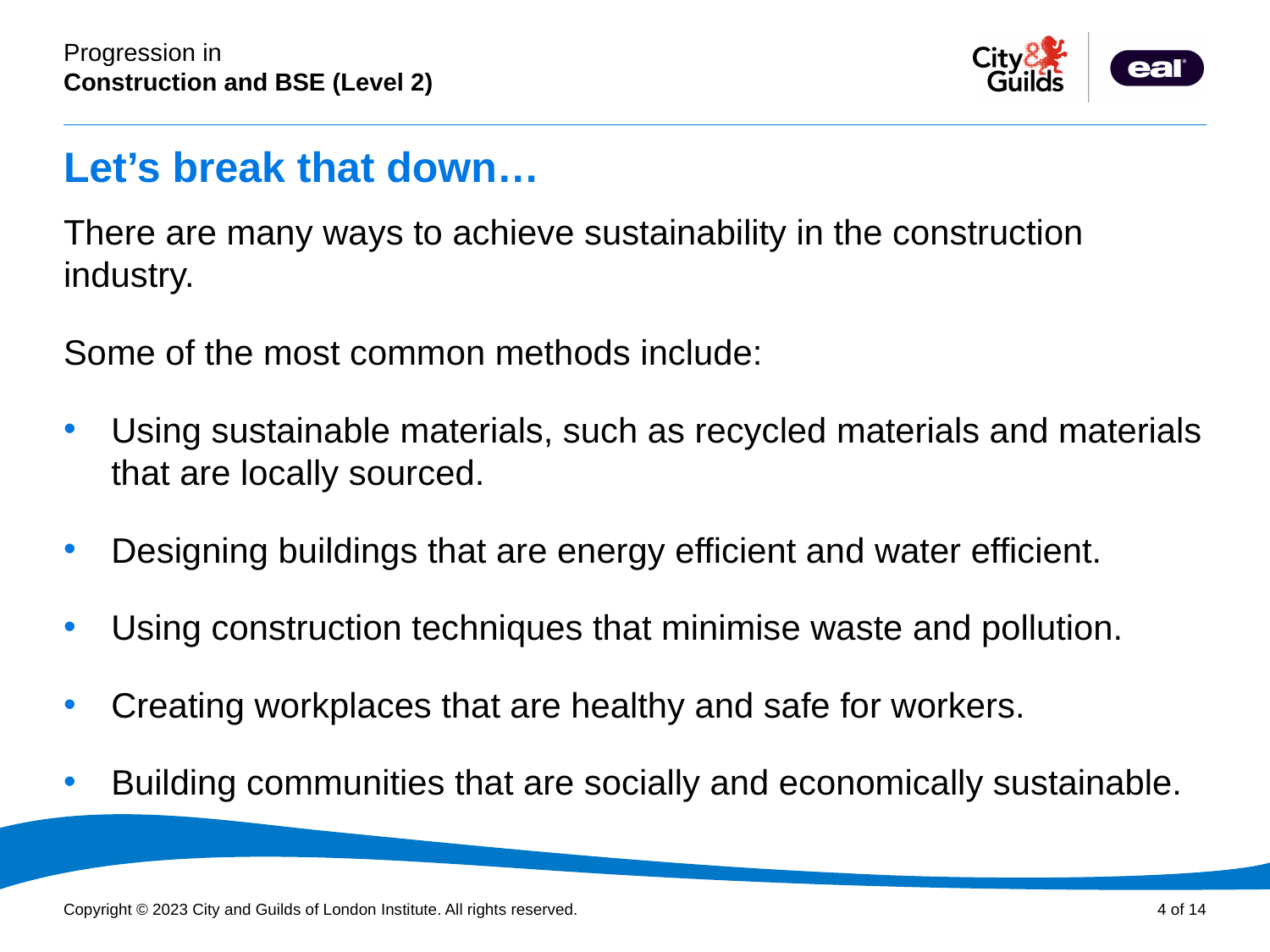

# Let’s break that down…
There are many ways to achieve sustainability in the construction industry.
Some of the most common methods include:
Using sustainable materials, such as recycled materials and materials that are locally sourced.
Designing buildings that are energy efficient and water efficient.
Using construction techniques that minimise waste and pollution.
Creating workplaces that are healthy and safe for workers.
Building communities that are socially and economically sustainable.